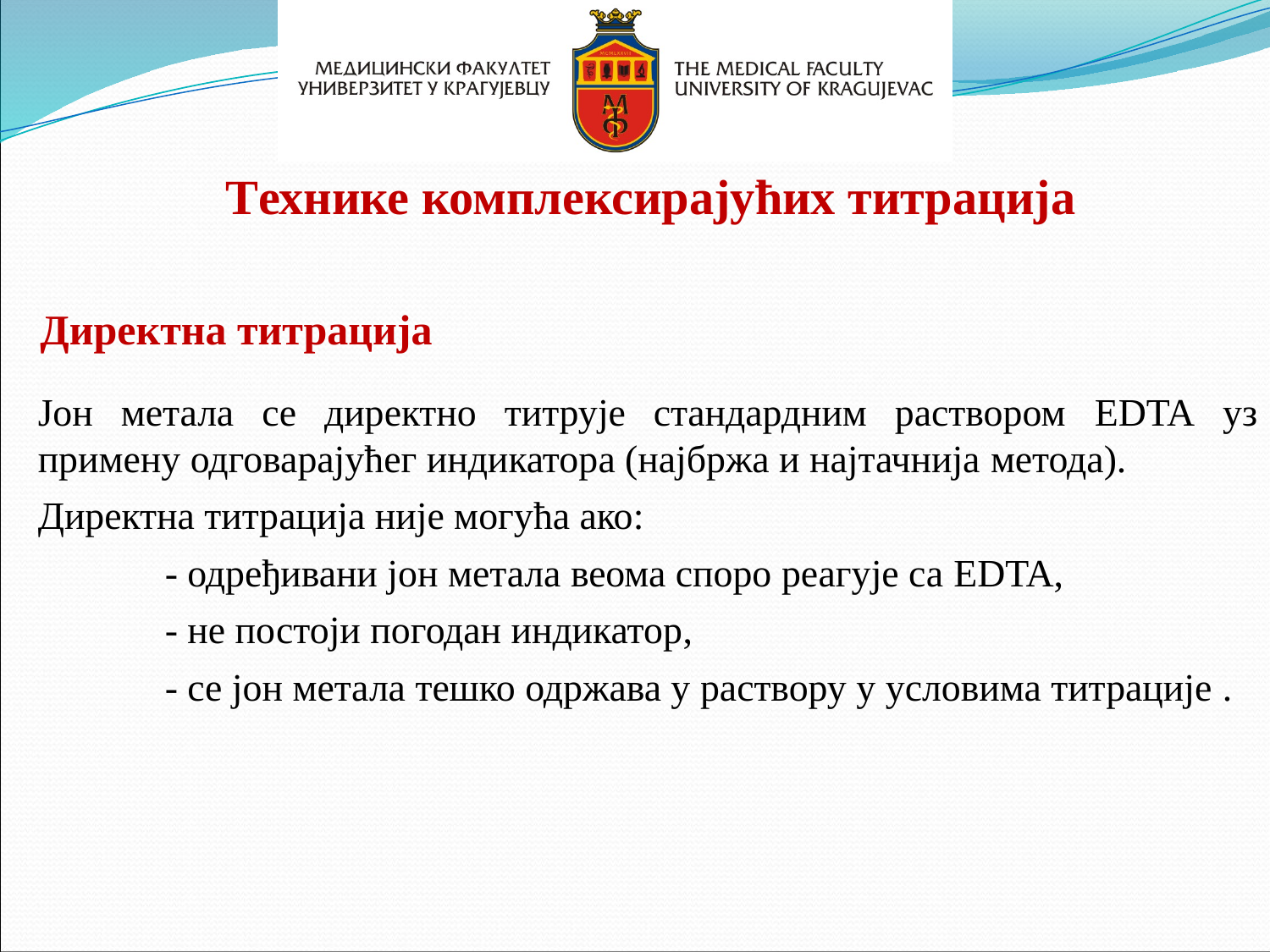

Технике комплексирајућих титрација
Директна титрација
Јон метала се директно титрује стандардним раствором EDTA уз примену одговарајућег индикатора (најбржа и најтачнија метода).
Директна титрација није могућа ако:
	- одређивани јон метала веома споро реагује са EDTA,
	- не постоји погодан индикатор,
	- се јон метала тешко одржава у раствору у условима титрације .